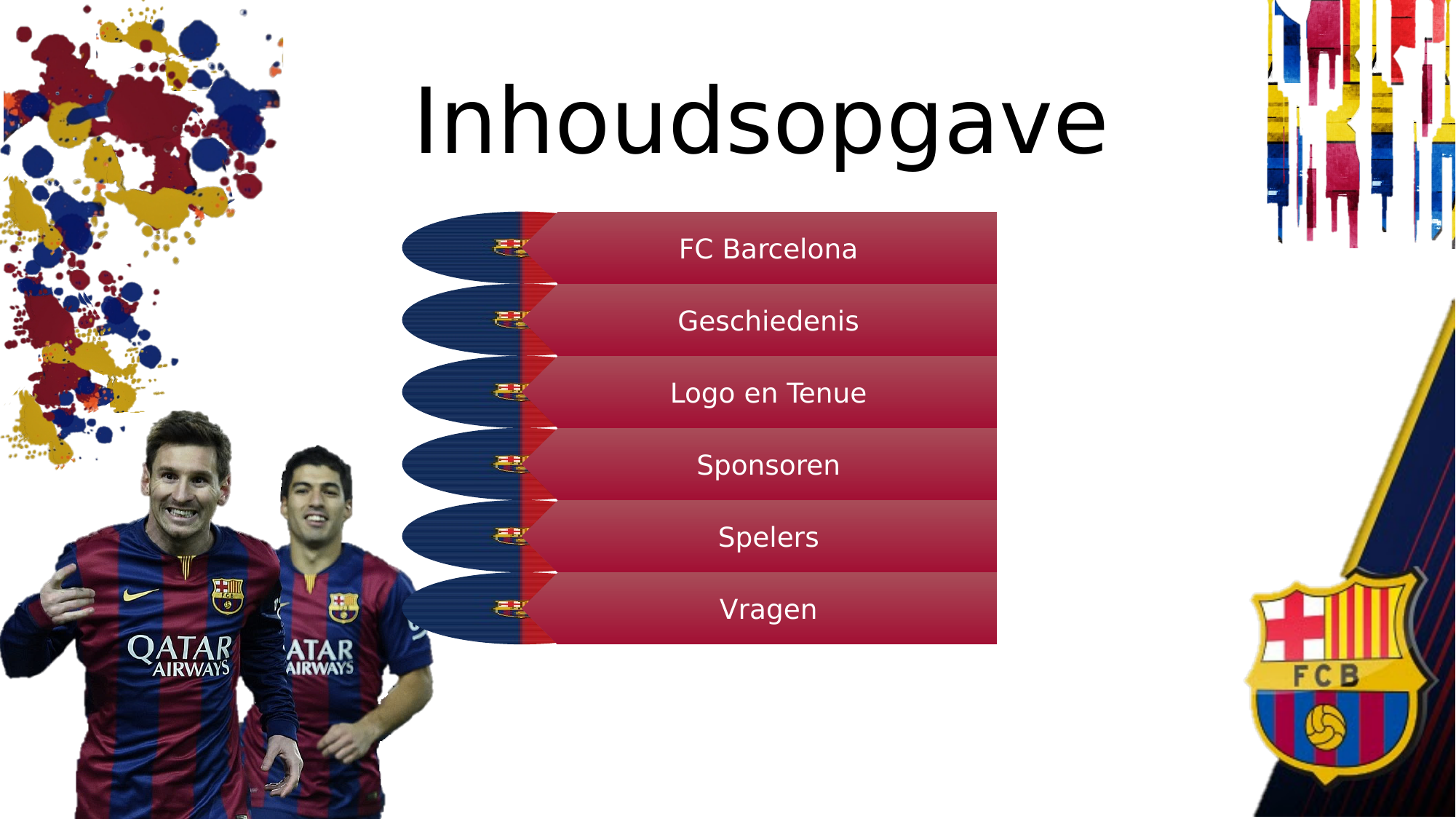

# Inhoudsopgave
Logo en Tenue
Geschiedenis
FC Barcelona
Sponsoren
Spelers
Vragen